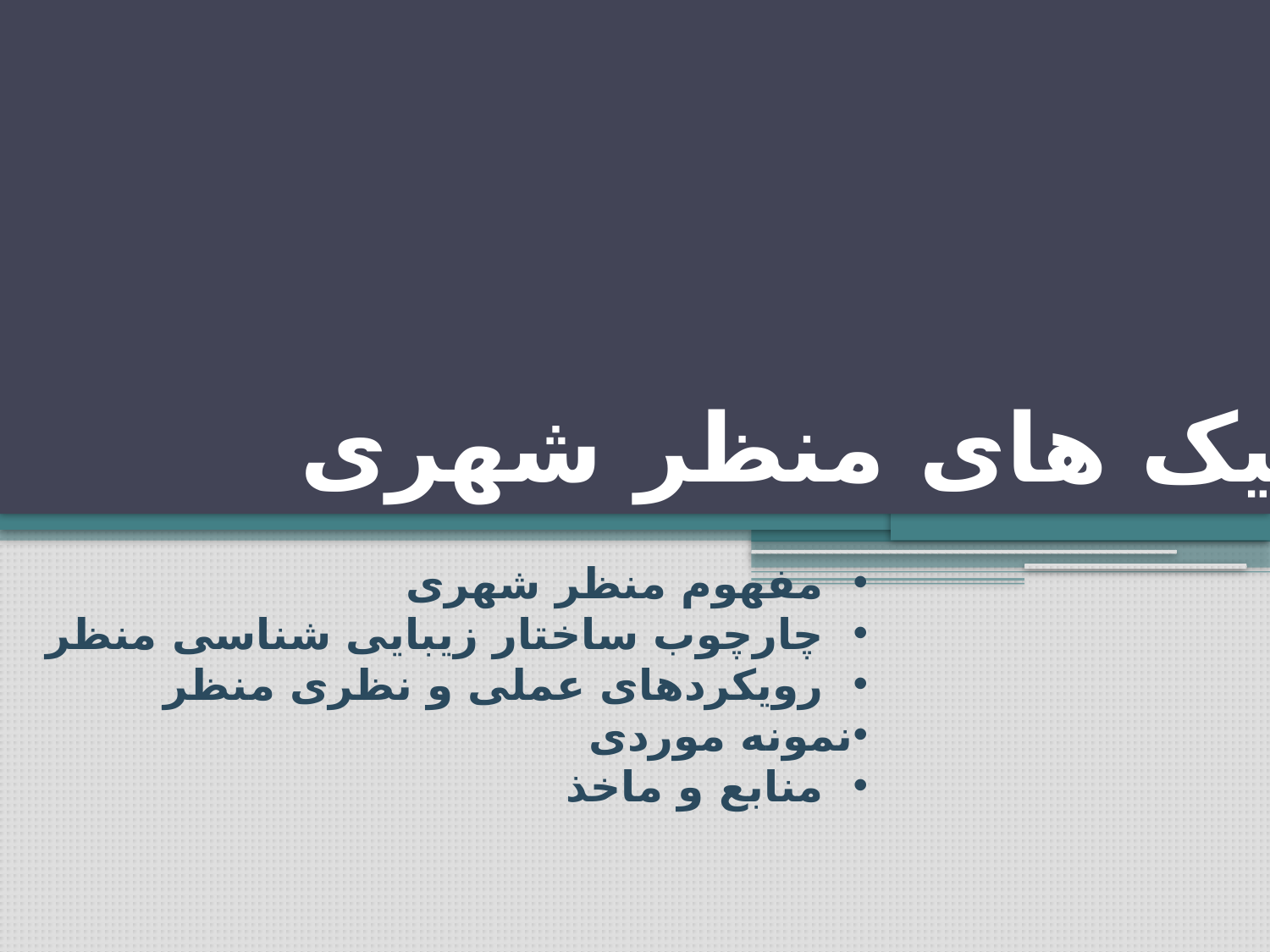

تکنیک های منظر شهری
  مفهوم منظر شهری
  چارچوب ساختار زیبایی شناسی منظر
  رویکردهای عملی و نظری منظر
نمونه موردی
  منابع و ماخذ